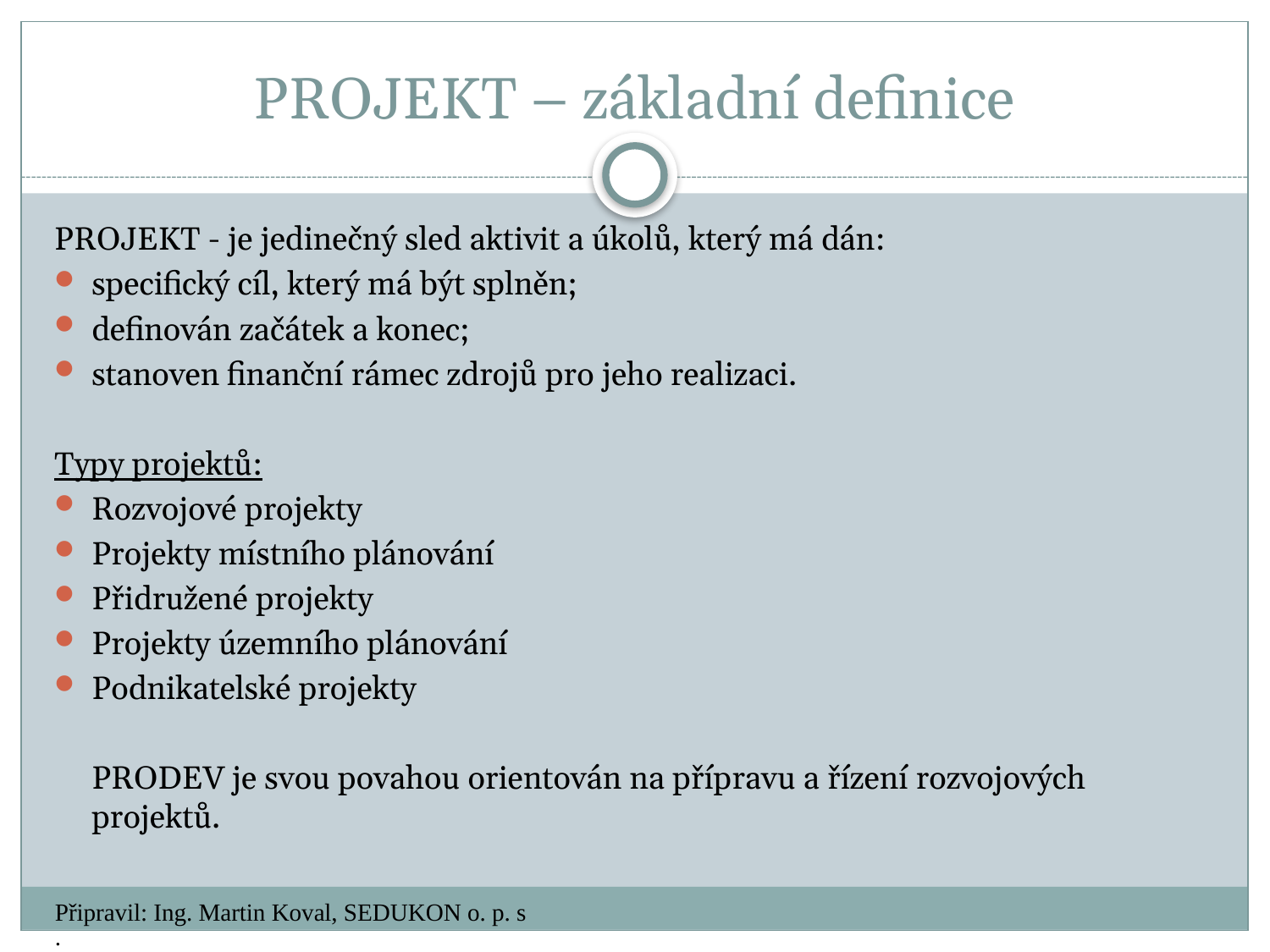

# PROJEKT – základní definice
PROJEKT - je jedinečný sled aktivit a úkolů, který má dán:
specifický cíl, který má být splněn;
definován začátek a konec;
stanoven finanční rámec zdrojů pro jeho realizaci.

Typy projektů:
Rozvojové projekty
Projekty místního plánování
Přidružené projekty
Projekty územního plánování
Podnikatelské projekty

	PRODEV je svou povahou orientován na přípravu a řízení rozvojových projektů.
Připravil: Ing. Martin Koval, SEDUKON o. p. s.